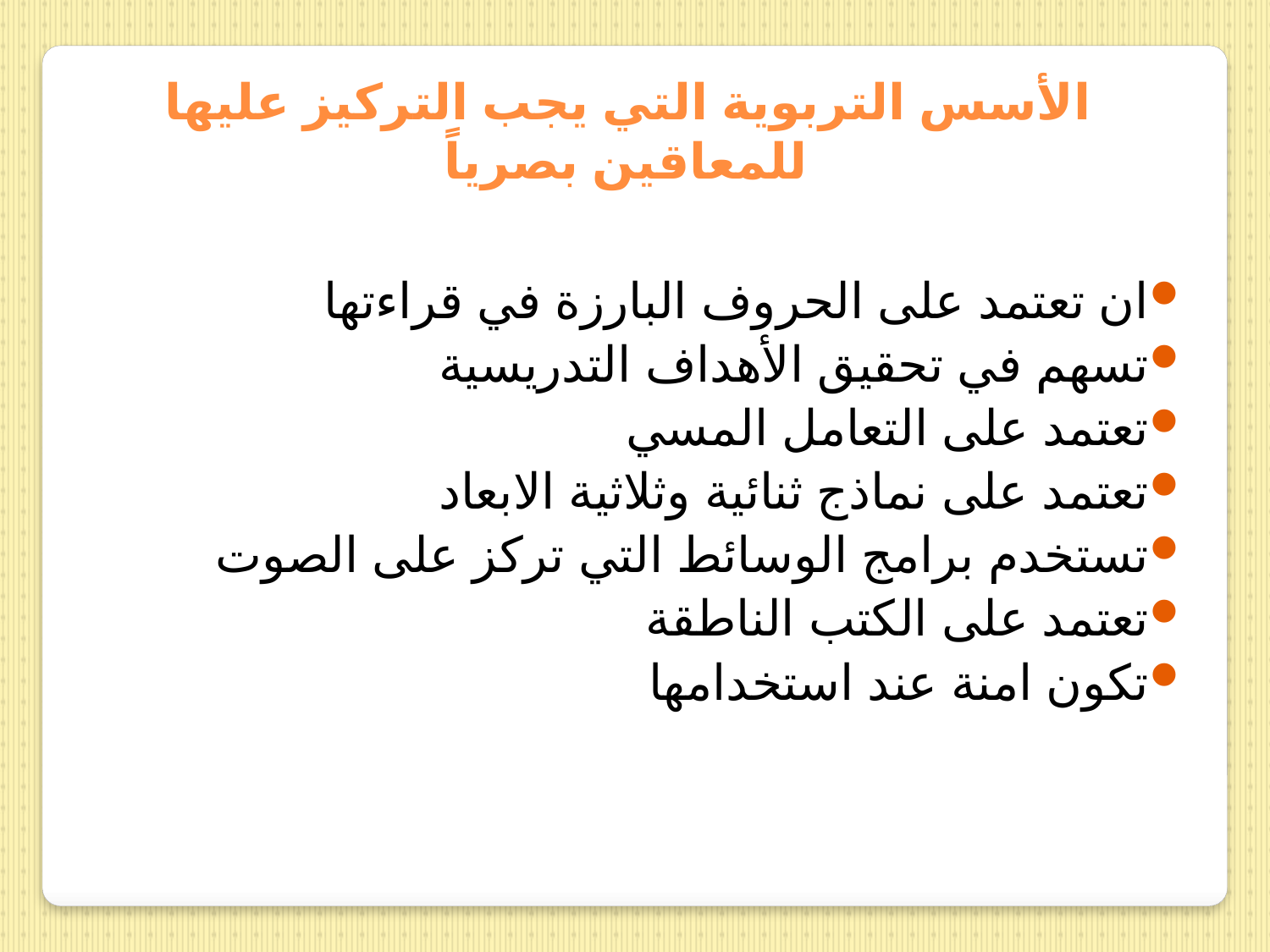

# الأسس التربوية التي يجب التركيز عليها للمعاقين بصرياً
ان تعتمد على الحروف البارزة في قراءتها
تسهم في تحقيق الأهداف التدريسية
تعتمد على التعامل المسي
تعتمد على نماذج ثنائية وثلاثية الابعاد
تستخدم برامج الوسائط التي تركز على الصوت
تعتمد على الكتب الناطقة
تكون امنة عند استخدامها